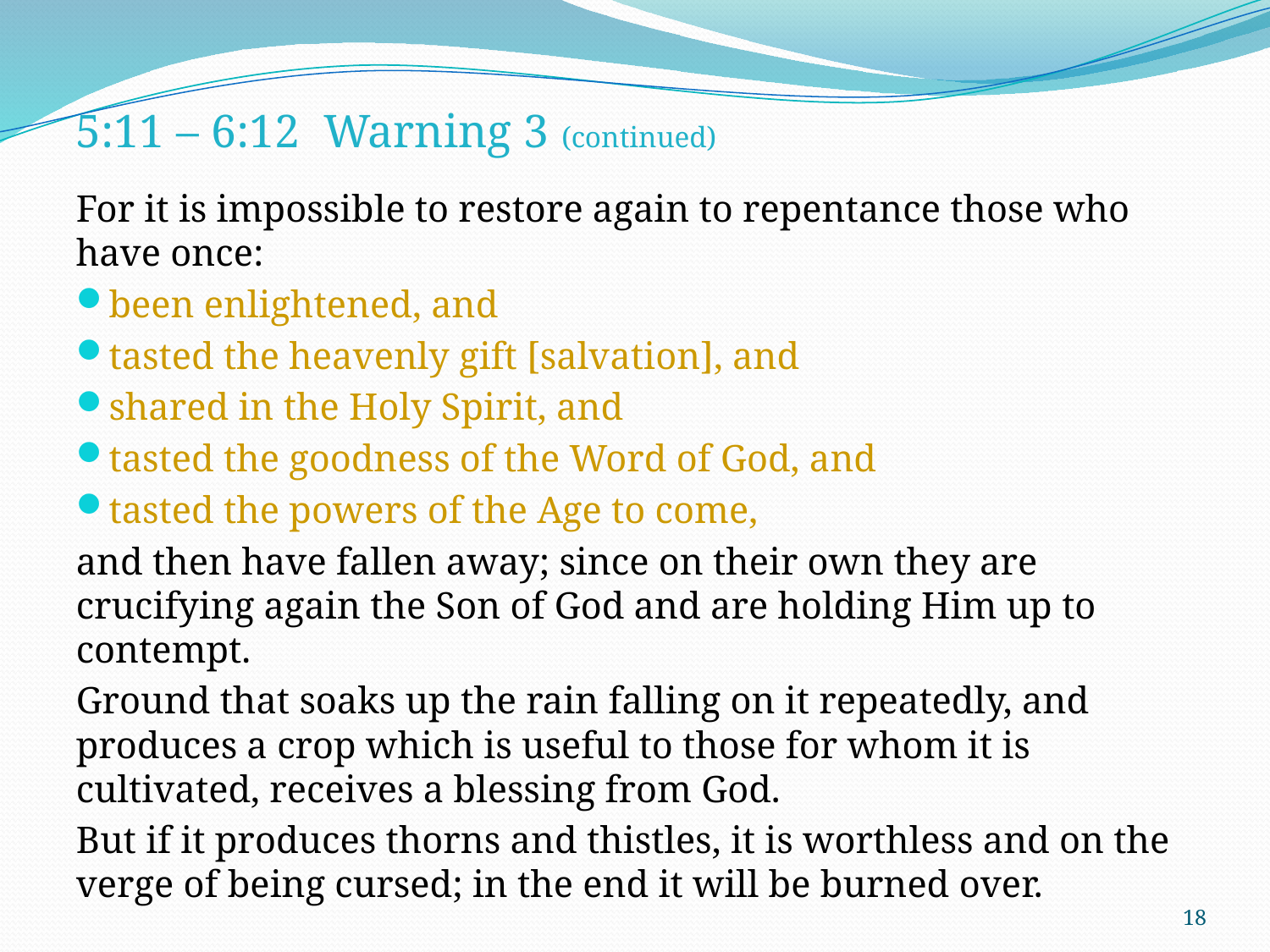

#
5:11 – 6:12  Warning 3 (continued)

For it is impossible to restore again to repentance those who have once:
been enlightened, and
tasted the heavenly gift [salvation], and
shared in the Holy Spirit, and
tasted the goodness of the Word of God, and
tasted the powers of the Age to come,
and then have fallen away; since on their own they are crucifying again the Son of God and are holding Him up to contempt.
Ground that soaks up the rain falling on it repeatedly, and produces a crop which is useful to those for whom it is cultivated, receives a blessing from God.
But if it produces thorns and thistles, it is worthless and on the verge of being cursed; in the end it will be burned over.

18